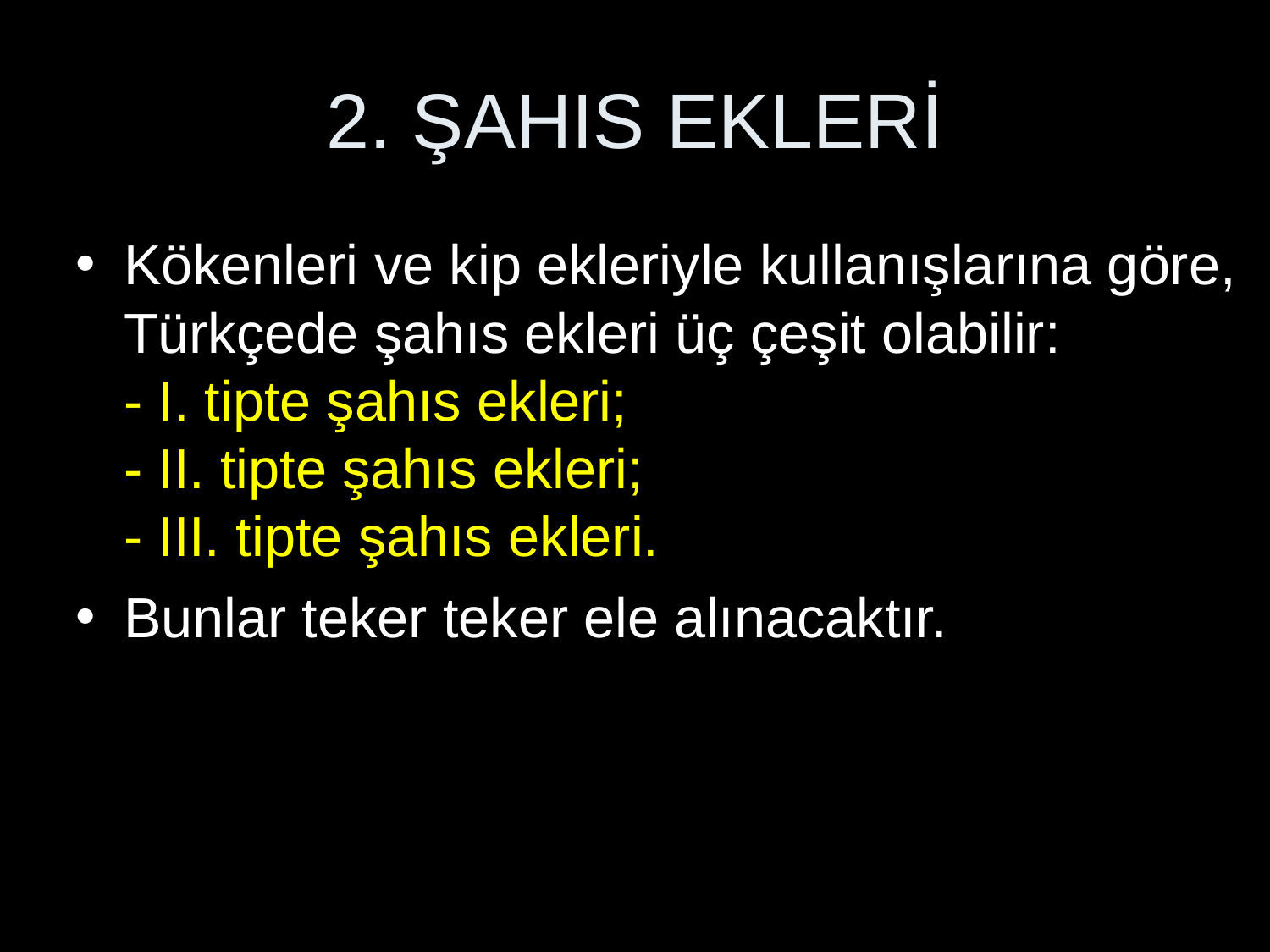

# 2. ŞAHIS EKLERİ
Kökenleri ve kip ekleriyle kullanışlarına göre, Türkçede şahıs ekleri üç çeşit olabilir:
- I. tipte şahıs ekleri;
- II. tipte şahıs ekleri;
- III. tipte şahıs ekleri.
Bunlar teker teker ele alınacaktır.